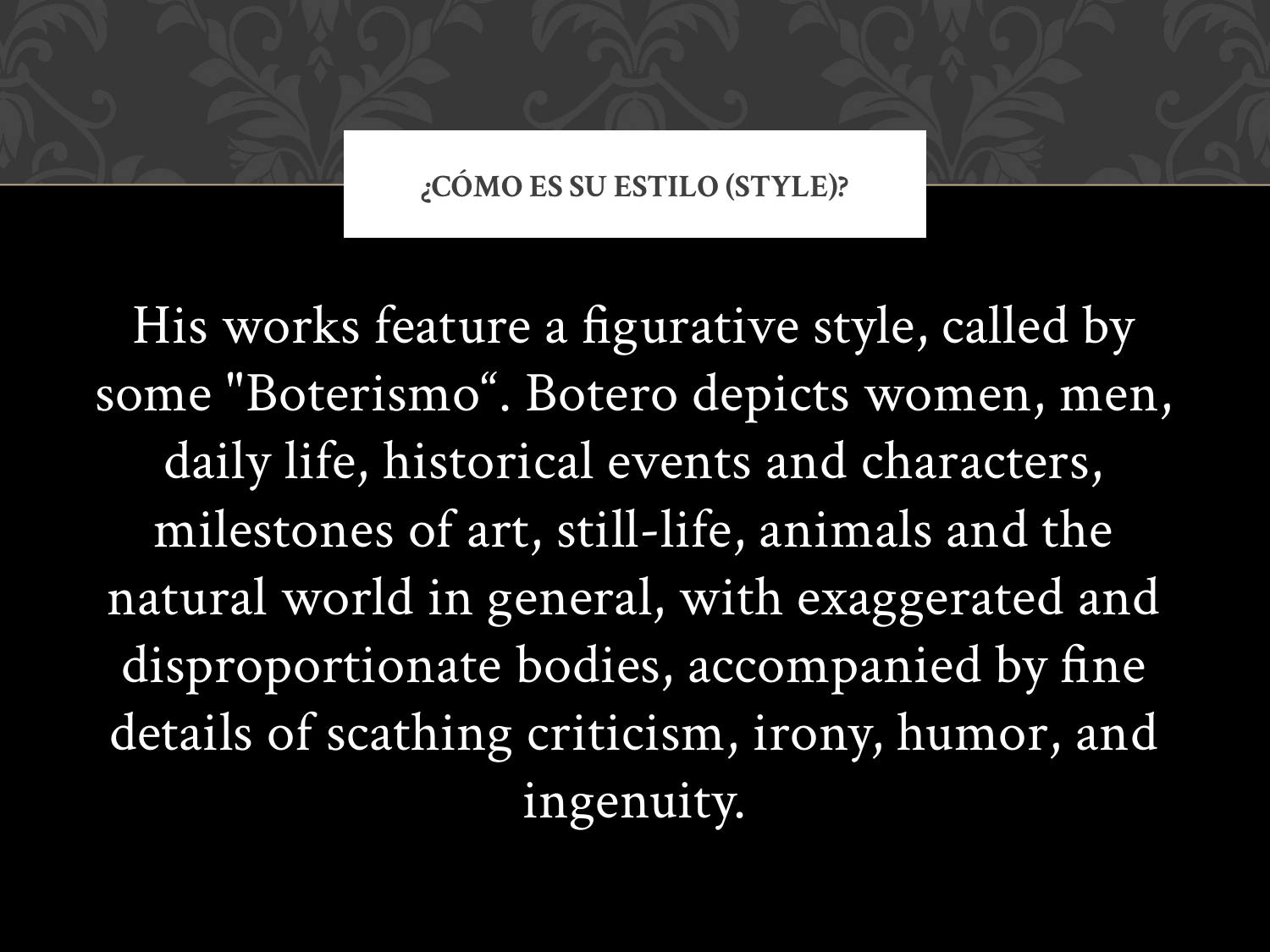

# ¿Cómo es su estilo (style)?
His works feature a figurative style, called by some "Boterismo“. Botero depicts women, men, daily life, historical events and characters, milestones of art, still-life, animals and the natural world in general, with exaggerated and disproportionate bodies, accompanied by fine details of scathing criticism, irony, humor, and ingenuity.